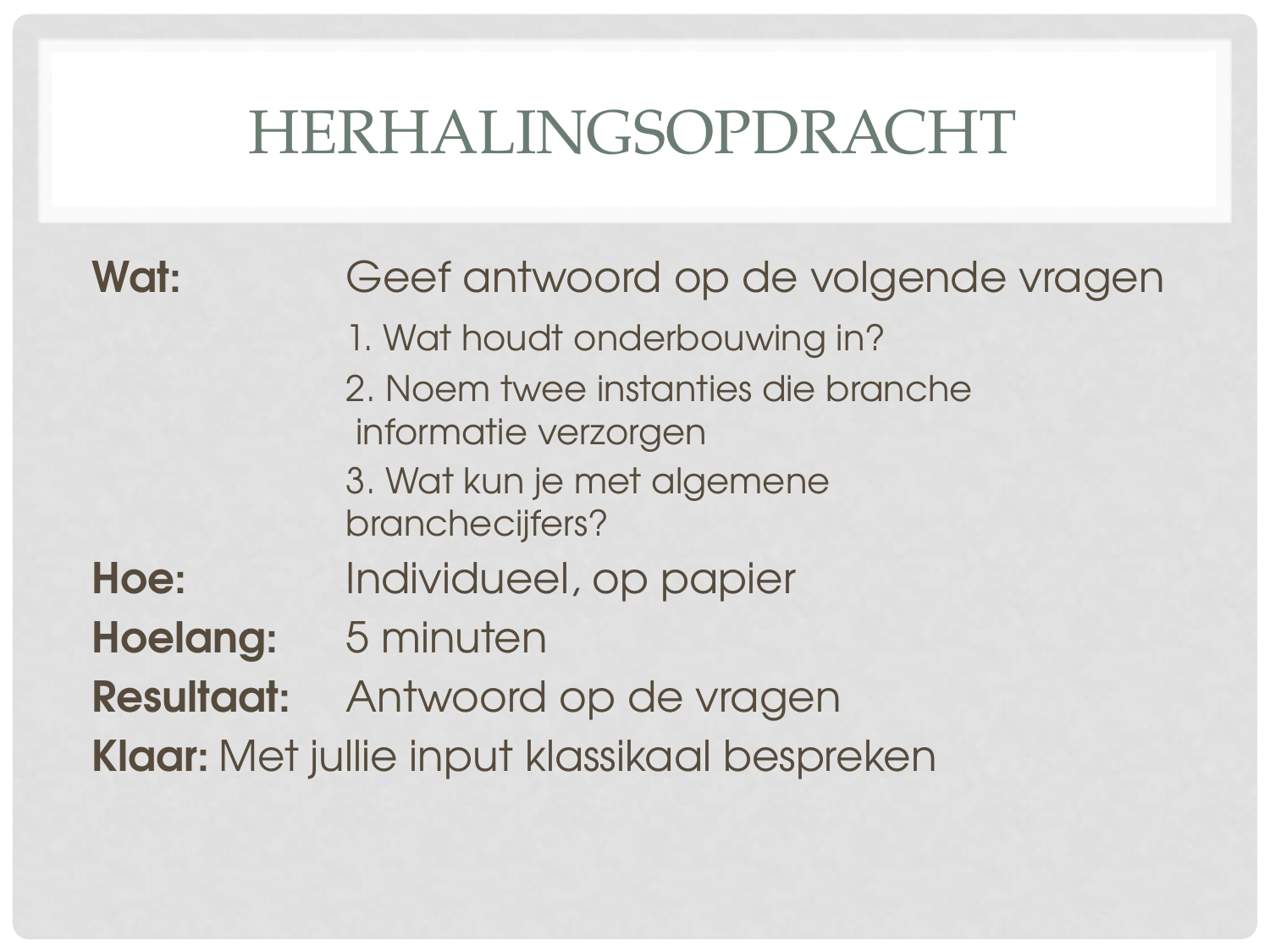

# HerhalingsOpdracht
Wat: 		Geef antwoord op de volgende vragen
		1. Wat houdt onderbouwing in?
		2. Noem twee instanties die branche 			 informatie verzorgen
		3. Wat kun je met algemene 				 	branchecijfers?
Hoe:		Individueel, op papier
Hoelang:	5 minuten
Resultaat:	Antwoord op de vragen
Klaar:	Met jullie input klassikaal bespreken